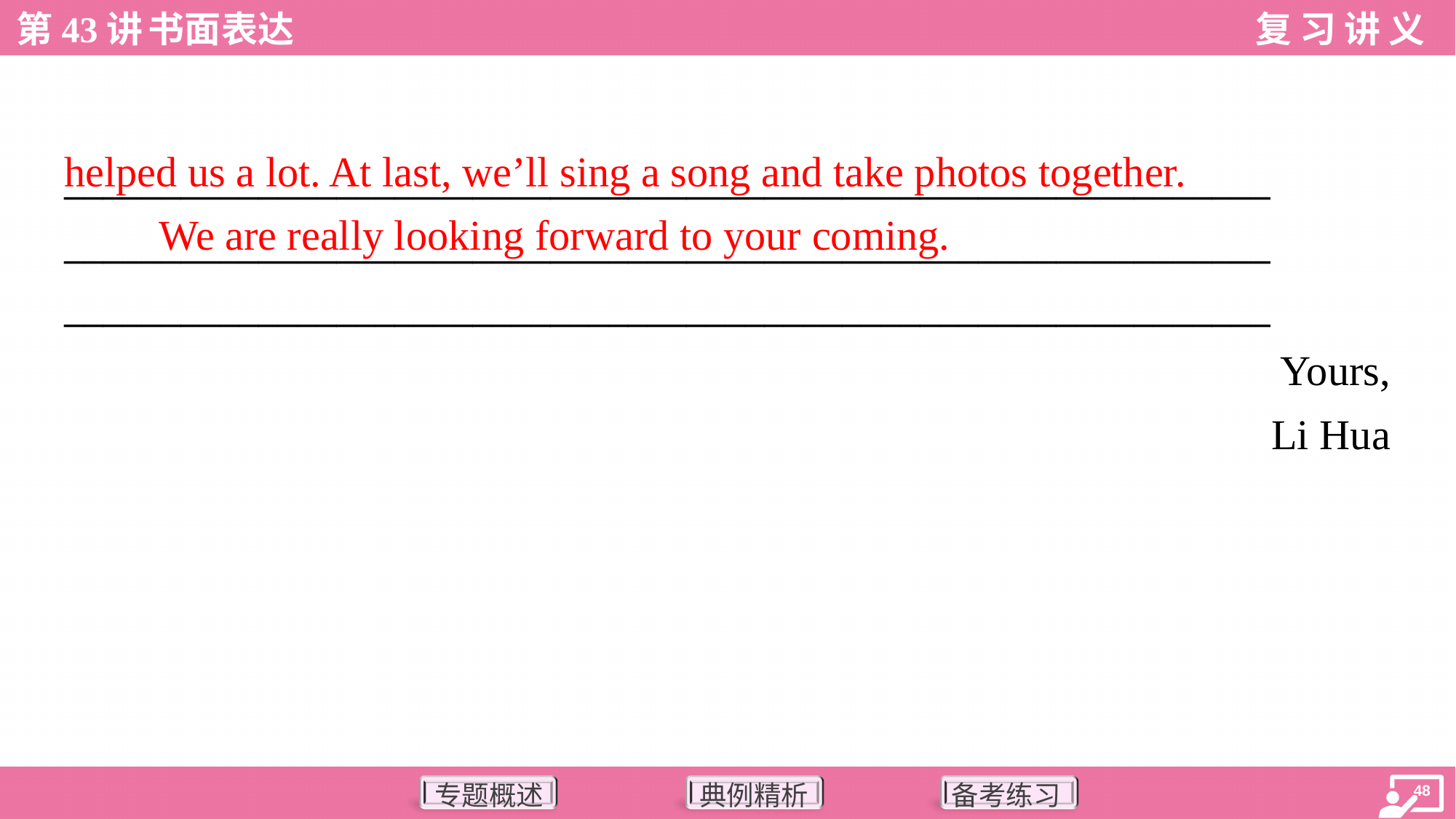

helped us a lot. At last, we’ll sing a song and take photos together.
         We are really looking forward to your coming.
______________________________________________________________
______________________________________________________________
______________________________________________________________
Yours,
Li Hua